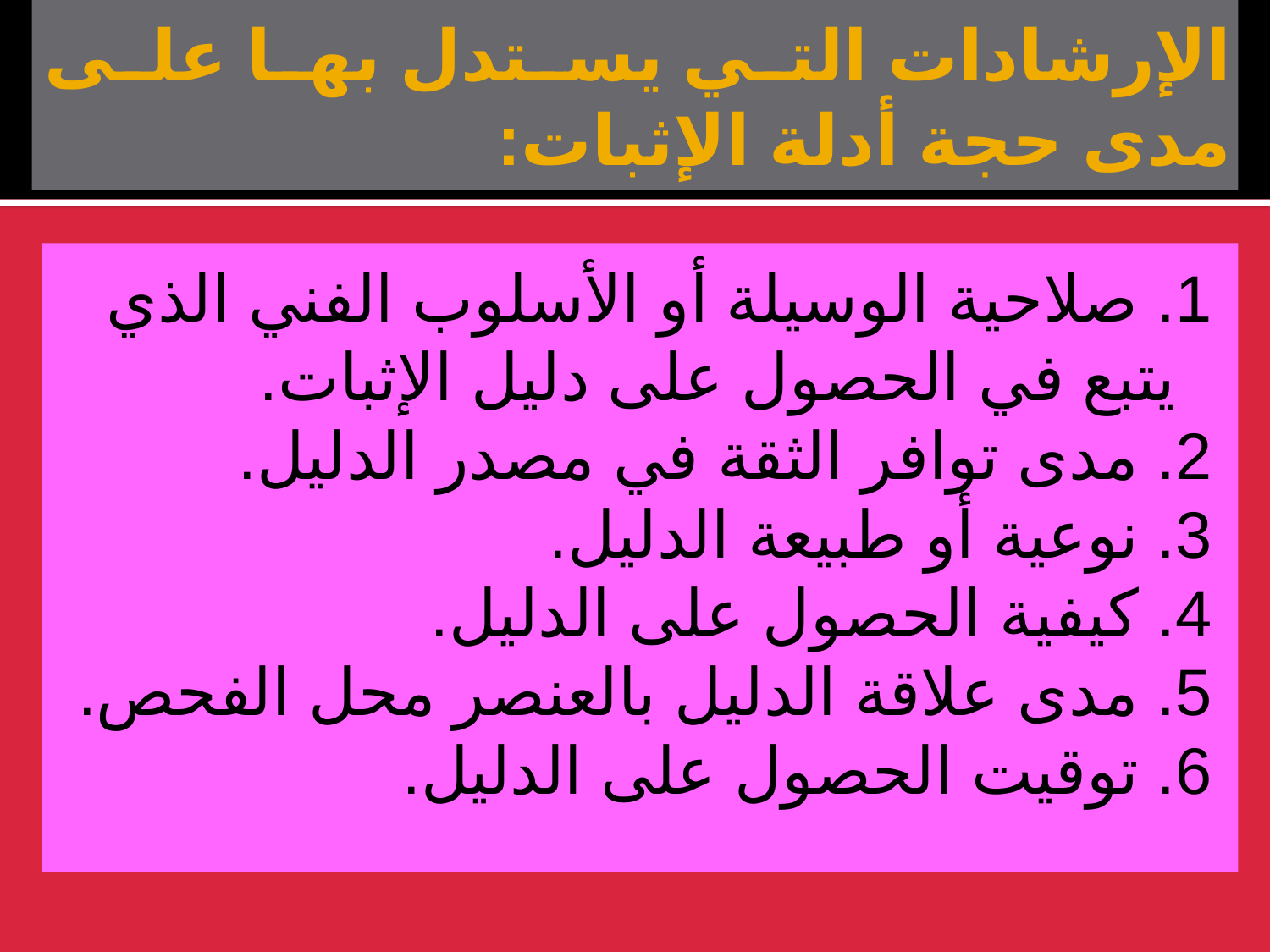

# الإرشادات التي يستدل بها على مدى حجة أدلة الإثبات:
1. صلاحية الوسيلة أو الأسلوب الفني الذي يتبع في الحصول على دليل الإثبات.
2. مدى توافر الثقة في مصدر الدليل.
3. نوعية أو طبيعة الدليل.
4. كيفية الحصول على الدليل.
5. مدى علاقة الدليل بالعنصر محل الفحص.
6. توقيت الحصول على الدليل.